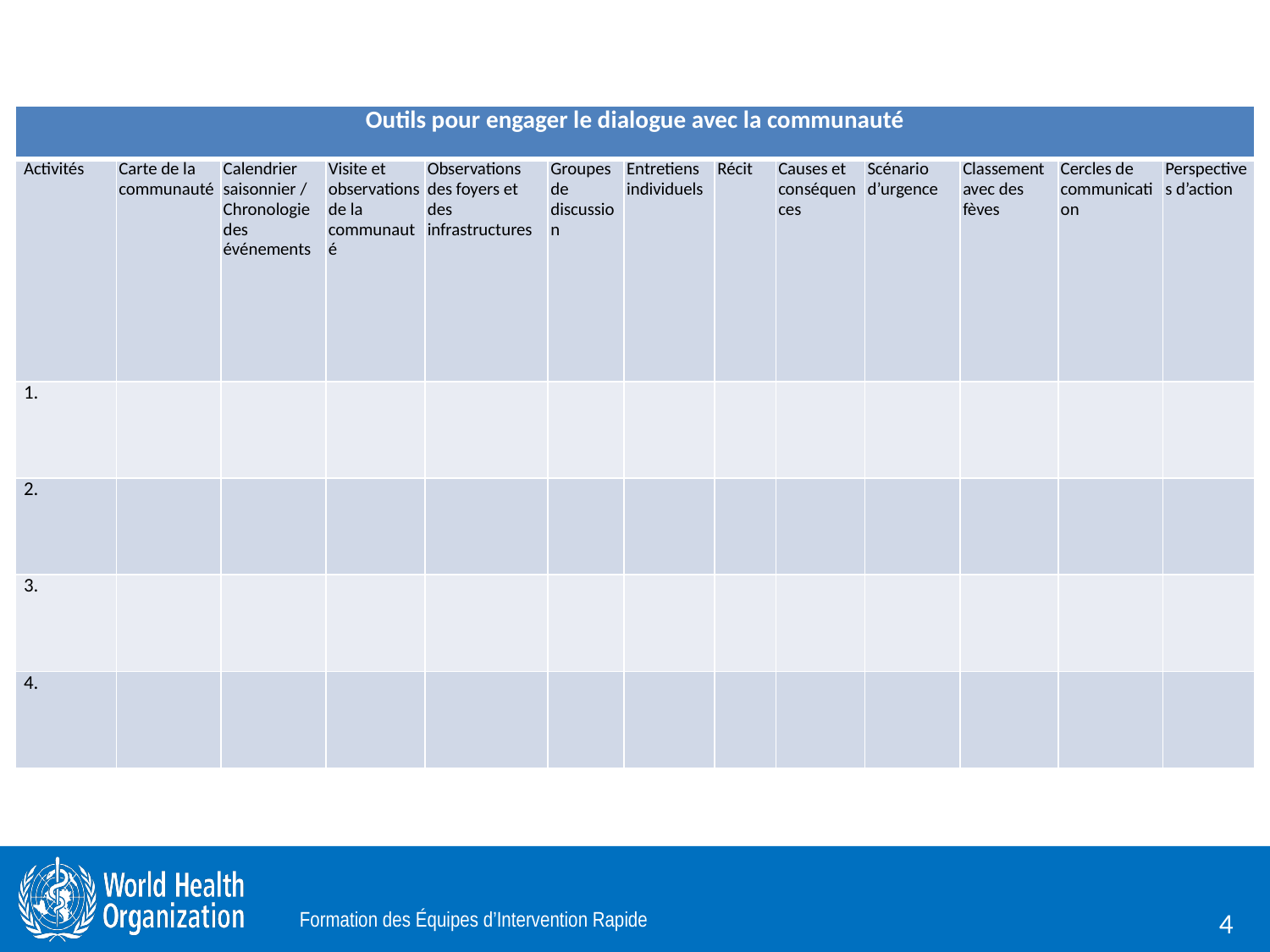

| Outils pour engager le dialogue avec la communauté |  |  |  |  |  |  |  |  |  |  |  |  |
| --- | --- | --- | --- | --- | --- | --- | --- | --- | --- | --- | --- | --- |
| Activités | Carte de la communauté | Calendrier saisonnier / Chronologie des événements | Visite et observations de la communauté | Observations des foyers et des infrastructures | Groupes de discussion | Entretiens individuels | Récit | Causes et conséquences | Scénario d’urgence | Classement avec des fèves | Cercles de communication | Perspectives d’action |
| 1. |  |  |  |  |  |  |  |  |  |  |  |  |
| 2. |  |  |  |  |  |  |  |  |  |  |  |  |
| 3. |  |  |  |  |  |  |  |  |  |  |  |  |
| 4. |  |  |  |  |  |  |  |  |  |  |  |  |